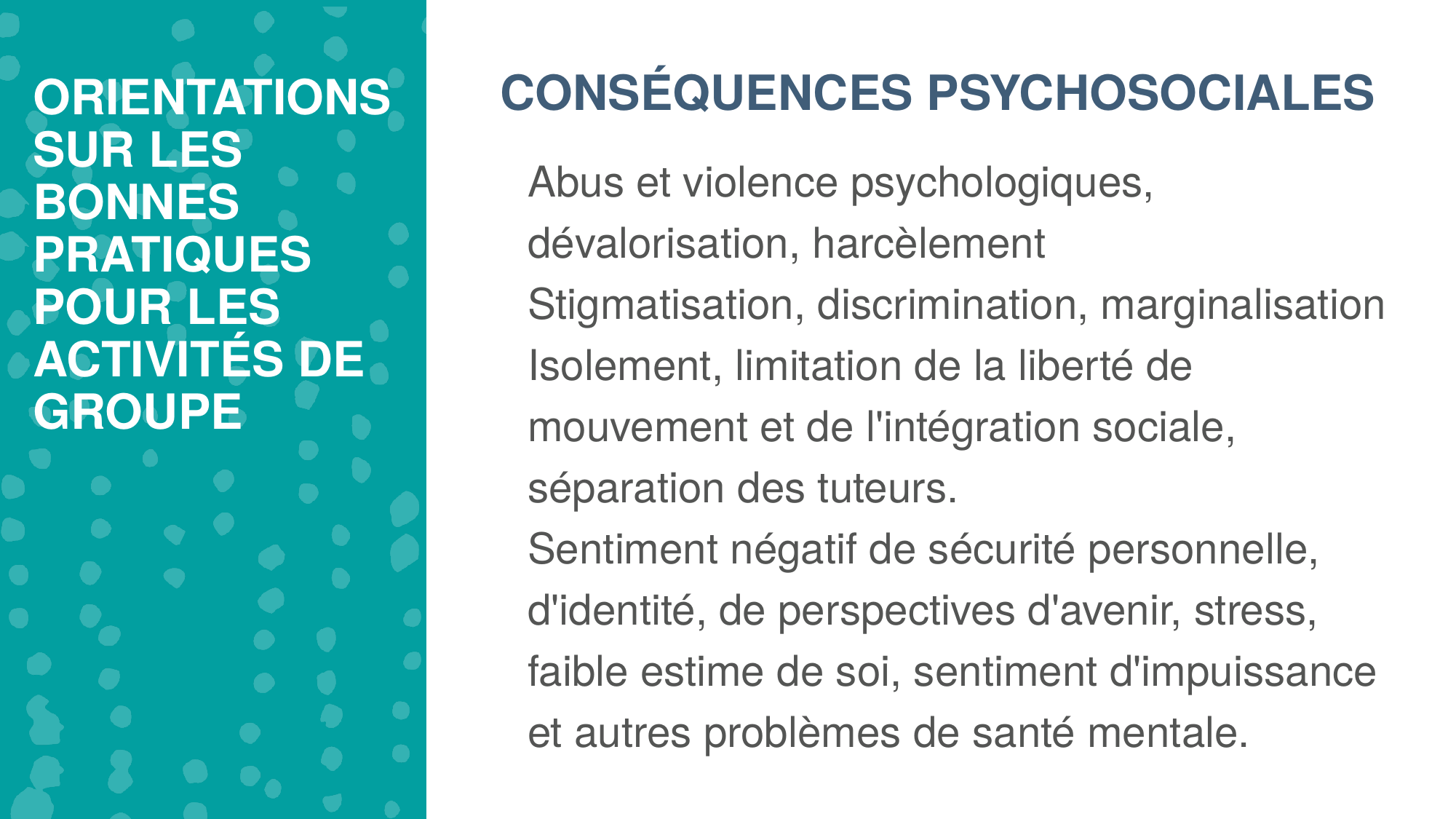

CONSÉQUENCES PSYCHOSOCIALES
ORIENTATIONS SUR LES  BONNES PRATIQUES POUR LES ACTIVITÉS DE GROUPE
Abus et violence psychologiques, dévalorisation, harcèlement
Stigmatisation, discrimination, marginalisation
Isolement, limitation de la liberté de mouvement et de l'intégration sociale, séparation des tuteurs.
Sentiment négatif de sécurité personnelle, d'identité, de perspectives d'avenir, stress, faible estime de soi, sentiment d'impuissance et autres problèmes de santé mentale.